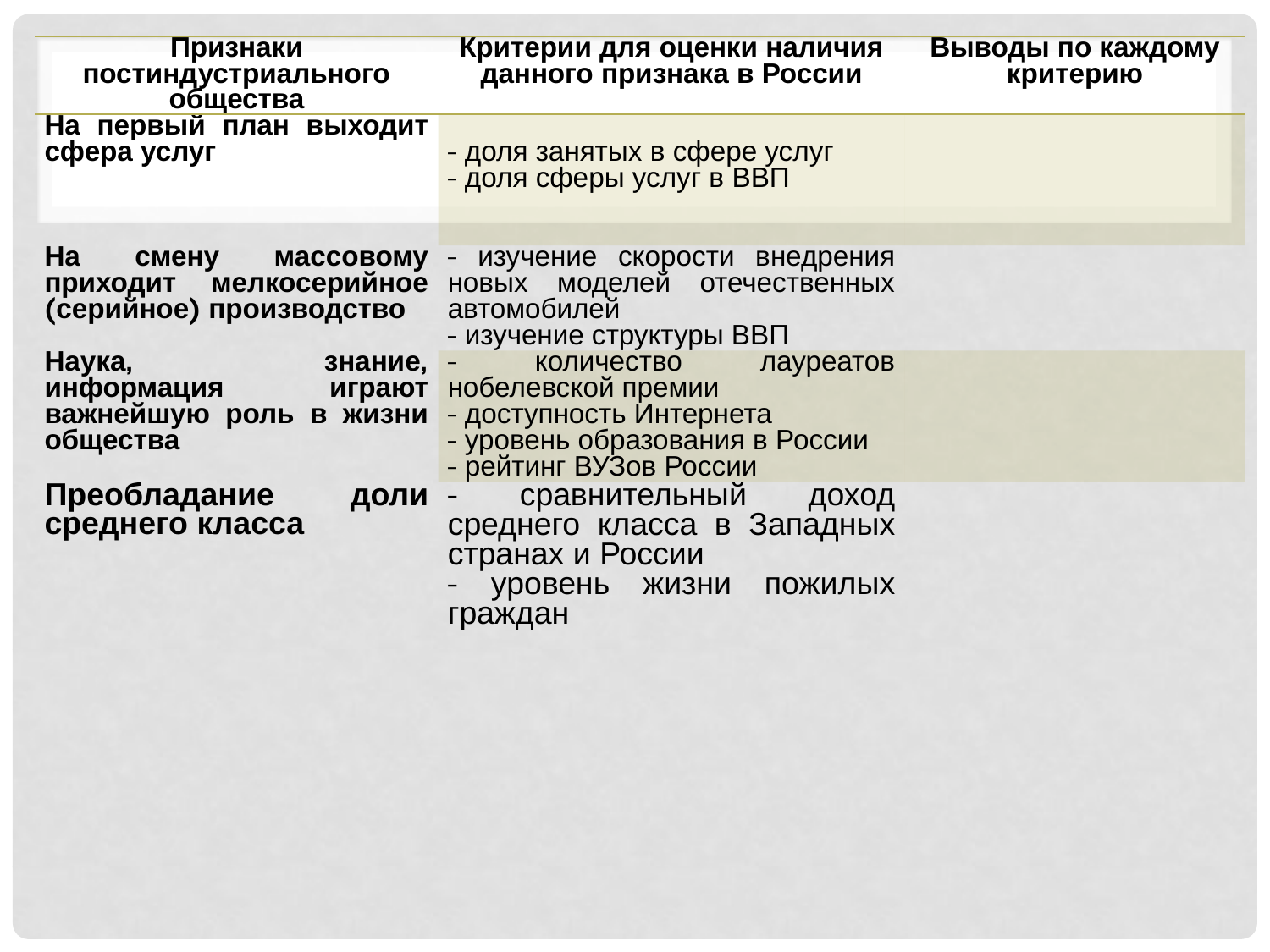

| Признаки постиндустриального общества | Критерии для оценки наличия данного признака в России | Выводы по каждому критерию |
| --- | --- | --- |
| На первый план выходит сфера услуг | - доля занятых в сфере услуг - доля сферы услуг в ВВП |  |
| На смену массовому приходит мелкосерийное (серийное) производство | - изучение скорости внедрения новых моделей отечественных автомобилей - изучение структуры ВВП |  |
| Наука, знание, информация играют важнейшую роль в жизни общества | - количество лауреатов нобелевской премии - доступность Интернета - уровень образования в России - рейтинг ВУЗов России |  |
| Преобладание доли среднего класса | - сравнительный доход среднего класса в Западных странах и России - уровень жизни пожилых граждан |  |